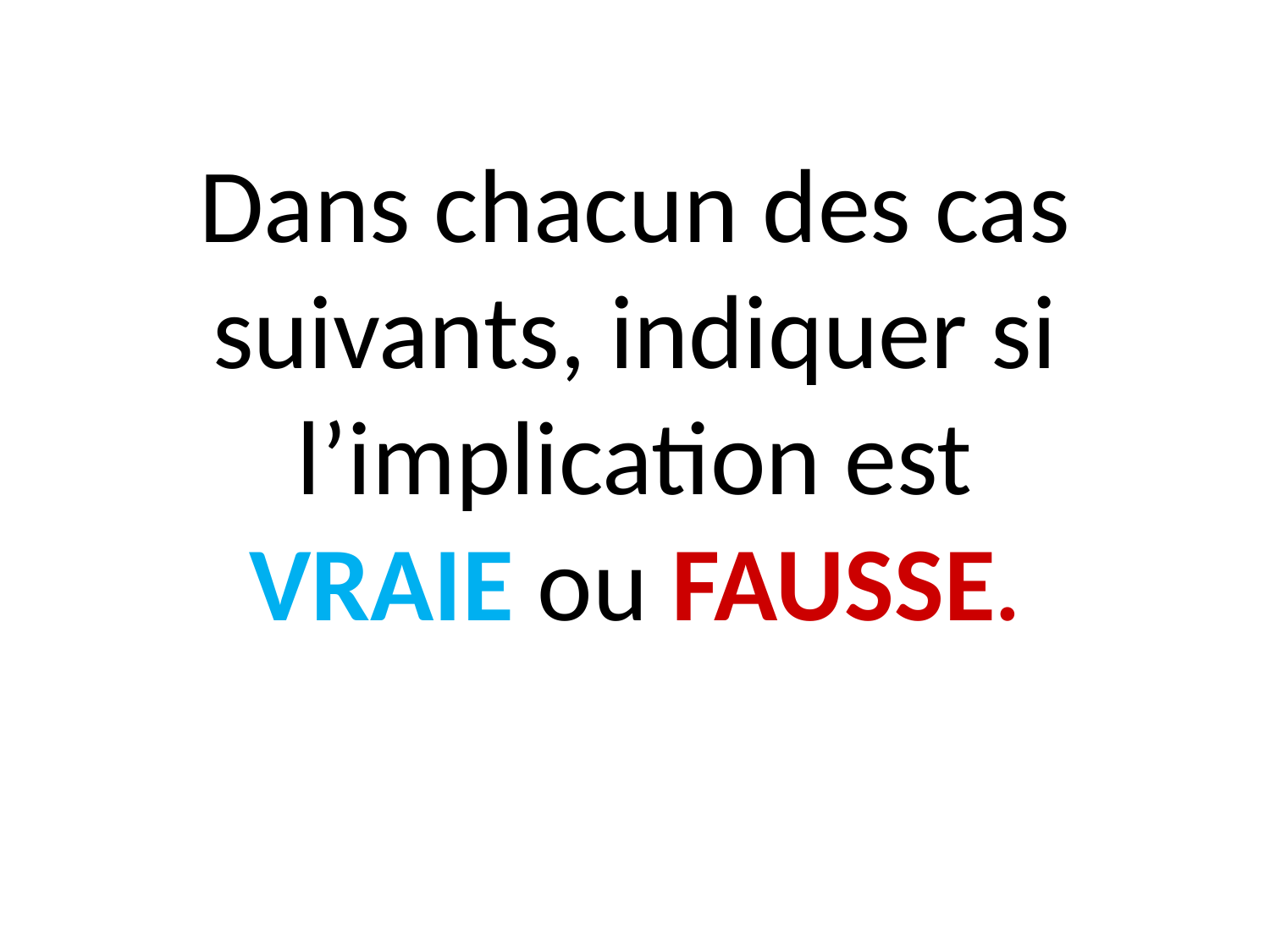

# Dans chacun des cas suivants, indiquer si l’implication est VRAIE ou FAUSSE.